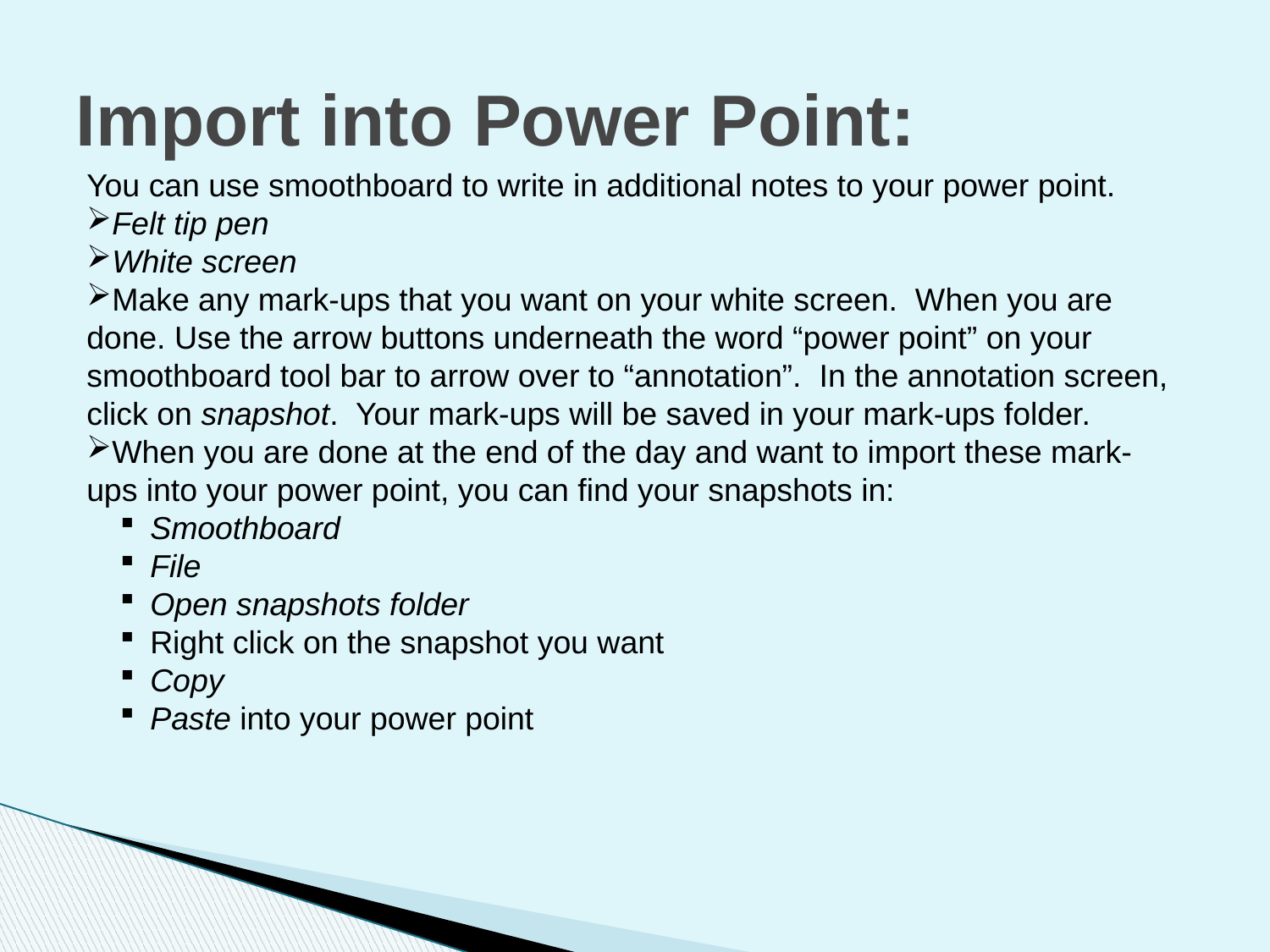

# Import into Power Point:
You can use smoothboard to write in additional notes to your power point.
Felt tip pen
White screen
Make any mark-ups that you want on your white screen.  When you are done. Use the arrow buttons underneath the word “power point” on your smoothboard tool bar to arrow over to “annotation”.  In the annotation screen, click on snapshot.  Your mark-ups will be saved in your mark-ups folder.
When you are done at the end of the day and want to import these mark-ups into your power point, you can find your snapshots in:
Smoothboard
File
Open snapshots folder
Right click on the snapshot you want
Copy
Paste into your power point